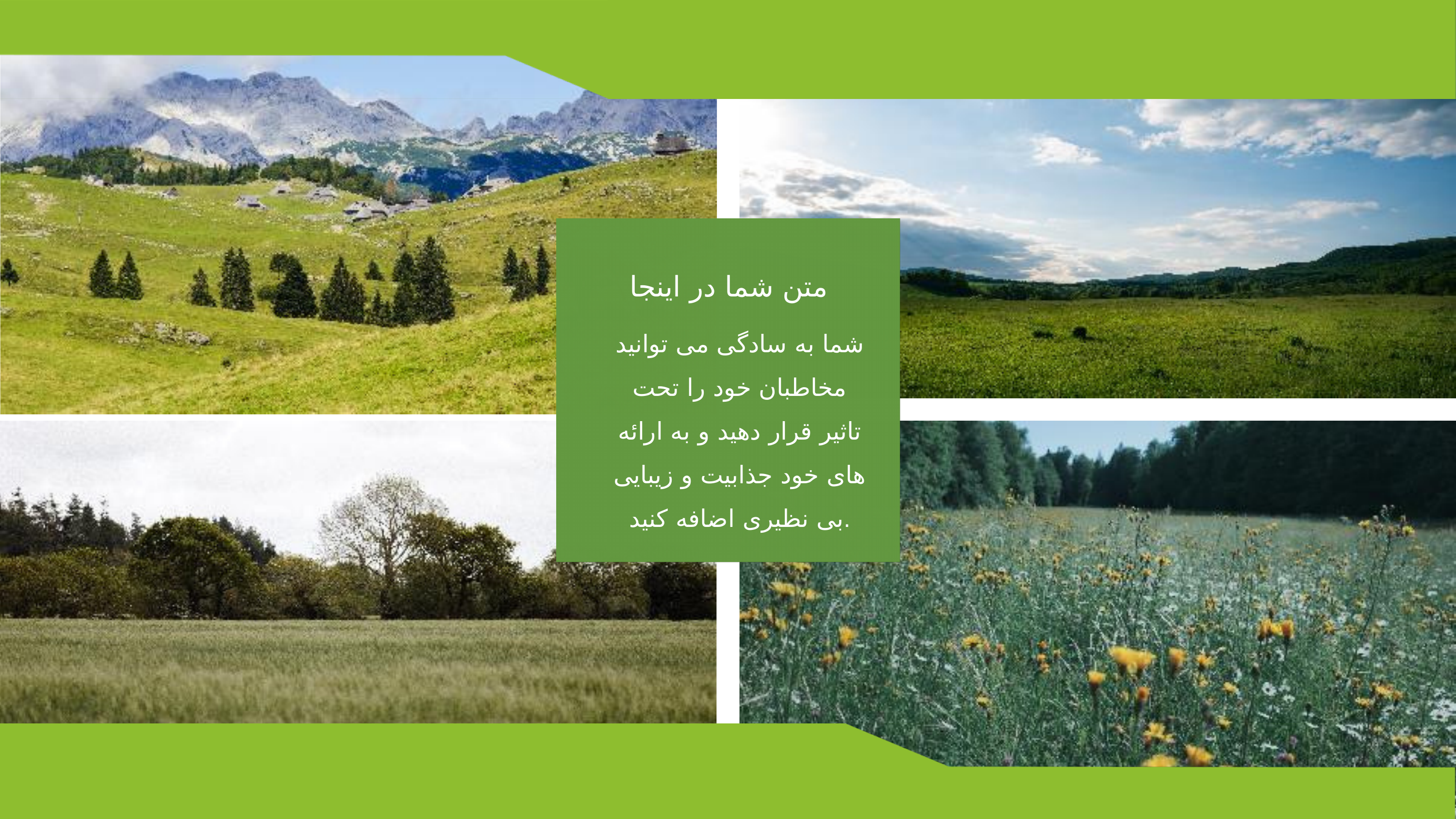

متن شما در اینجا
Your Text  Here
شما به سادگی می توانید مخاطبان خود را تحت تاثیر قرار دهید و به ارائه های خود جذابیت و زیبایی بی نظیری اضافه کنید.
You can simply impress your audience and add a unique zing and appeal to your Presentations.